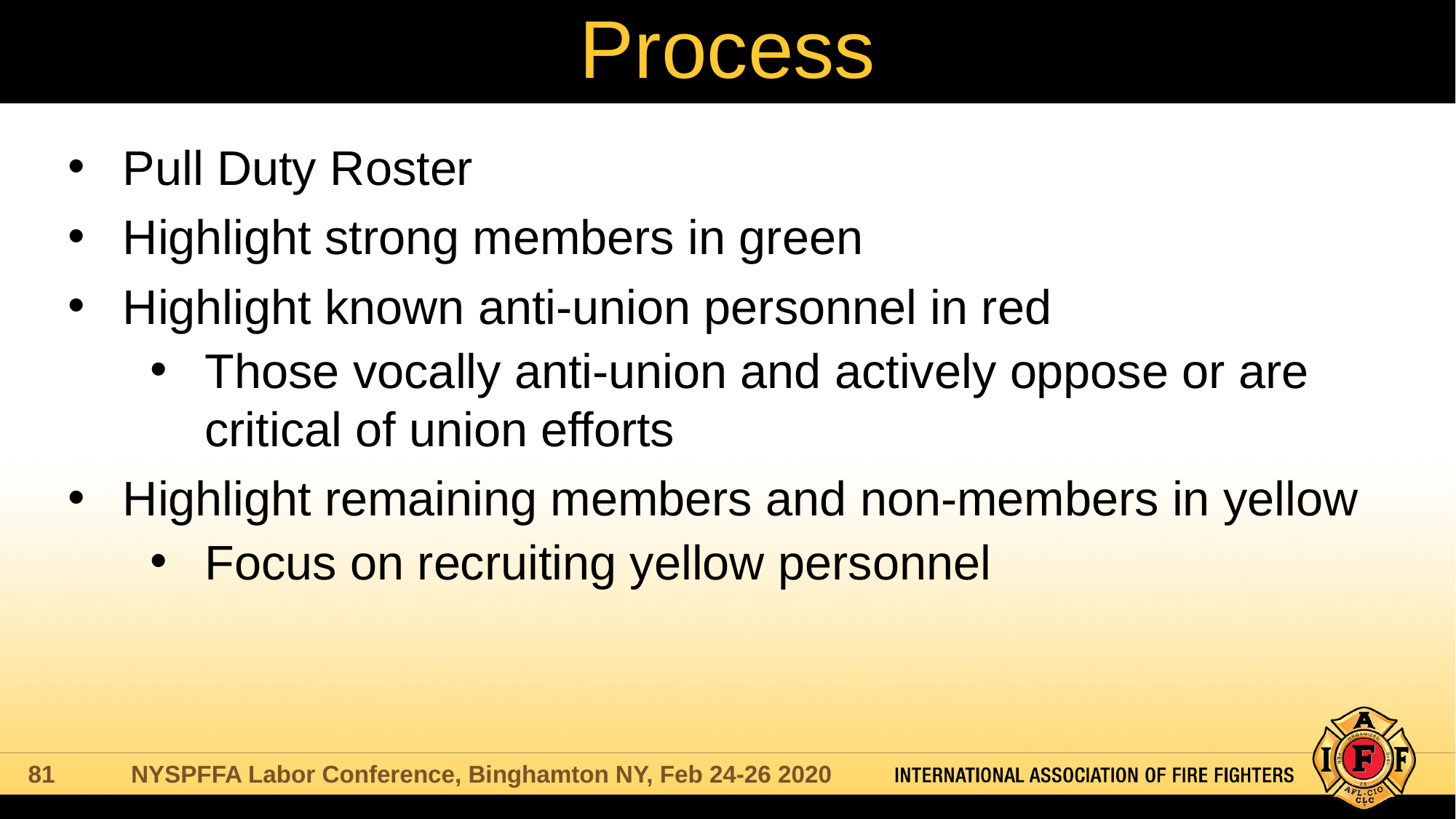

# Process
Pull Duty Roster
Highlight strong members in green
Highlight known anti-union personnel in red
Those vocally anti-union and actively oppose or are critical of union efforts
Highlight remaining members and non-members in yellow
Focus on recruiting yellow personnel

NYSPFFA Labor Conference, Binghamton NY, Feb 24-26 2020